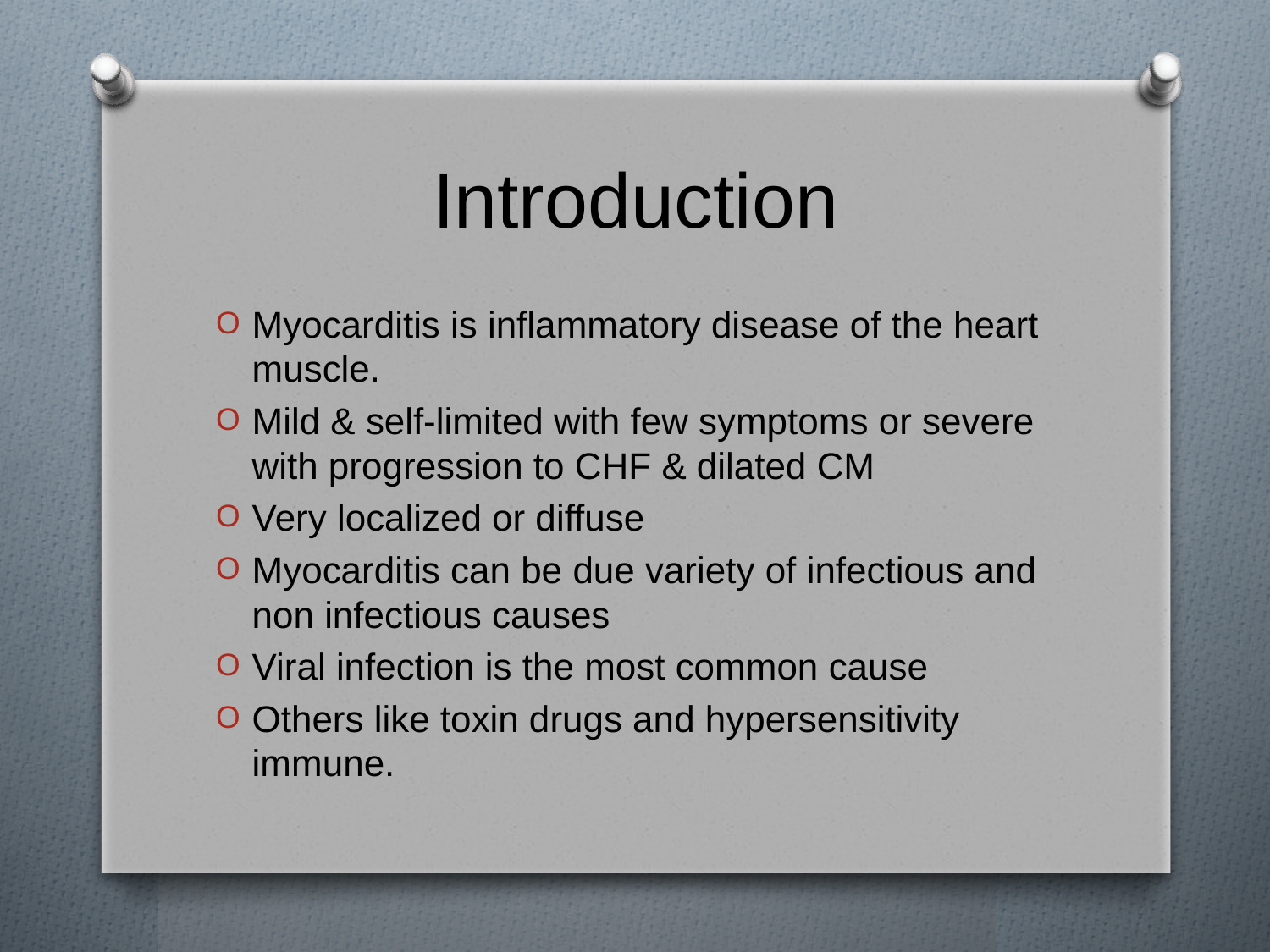

# Introduction
Myocarditis is inflammatory disease of the heart muscle.
Mild & self-limited with few symptoms or severe with progression to CHF & dilated CM
Very localized or diffuse
Myocarditis can be due variety of infectious and non infectious causes
Viral infection is the most common cause
Others like toxin drugs and hypersensitivity immune.